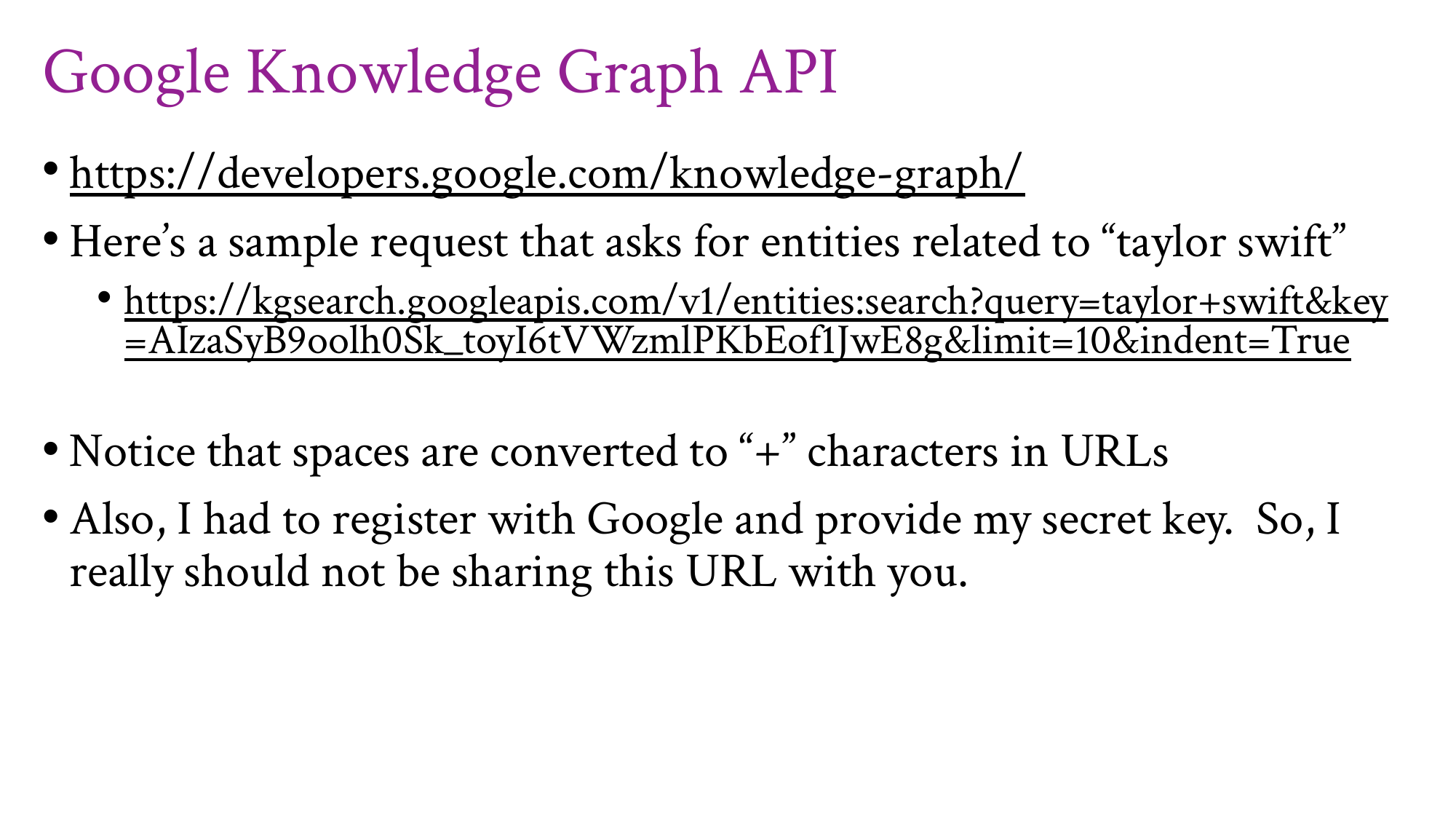

# Google Knowledge Graph API
https://developers.google.com/knowledge-graph/
Here’s a sample request that asks for entities related to “taylor swift”
https://kgsearch.googleapis.com/v1/entities:search?query=taylor+swift&key=AIzaSyB9oolh0Sk_toyI6tVWzmlPKbEof1JwE8g&limit=10&indent=True
Notice that spaces are converted to “+” characters in URLs
Also, I had to register with Google and provide my secret key.  So, I really should not be sharing this URL with you.